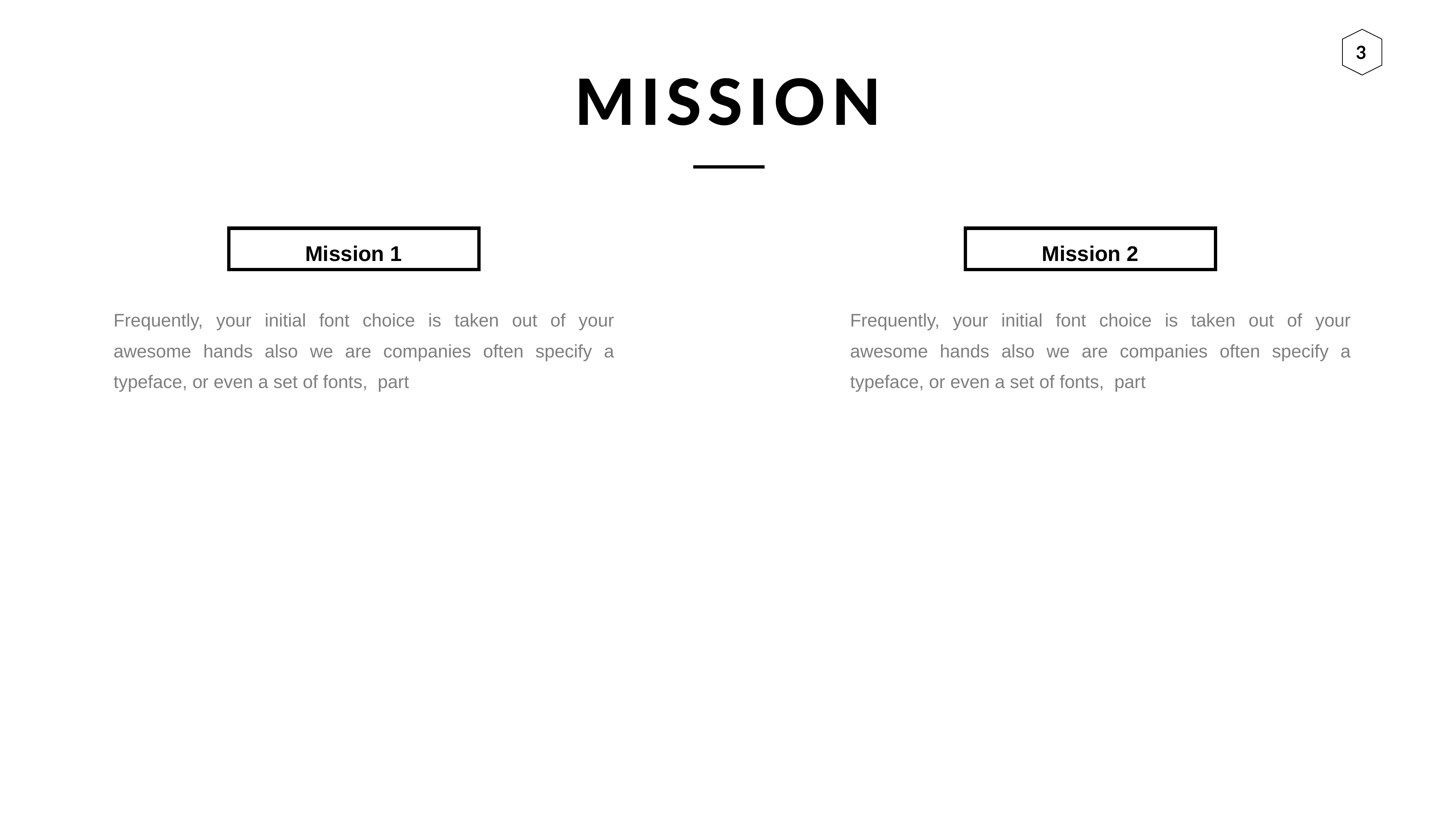

MISSION

Mission 1
Mission 2
Frequently, your initial font choice is taken out of your awesome hands also we are companies often specify a typeface, or even a set of fonts,  part
Frequently, your initial font choice is taken out of your awesome hands also we are companies often specify a typeface, or even a set of fonts,  part